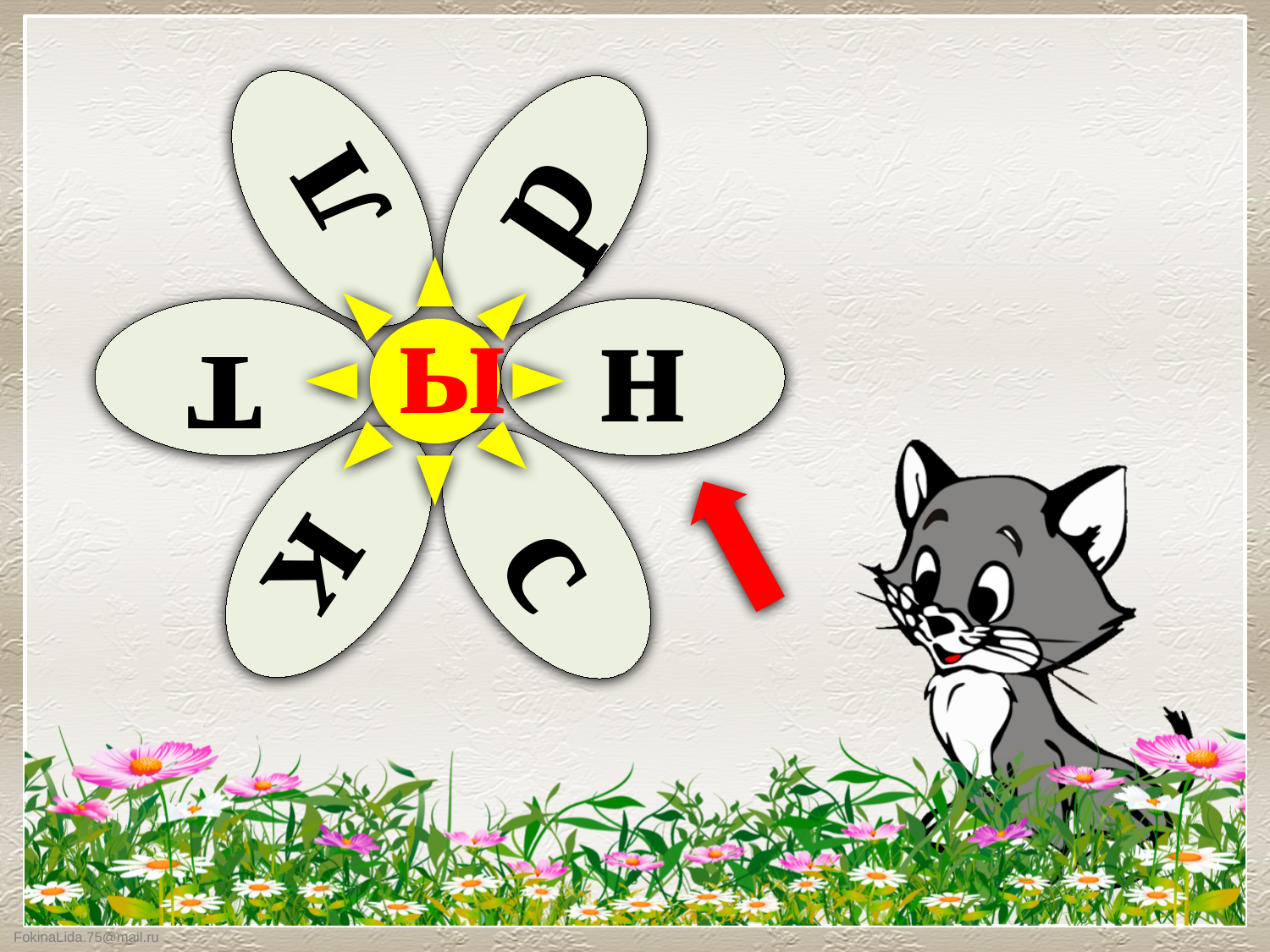

л
р
н
т
к
с

ы